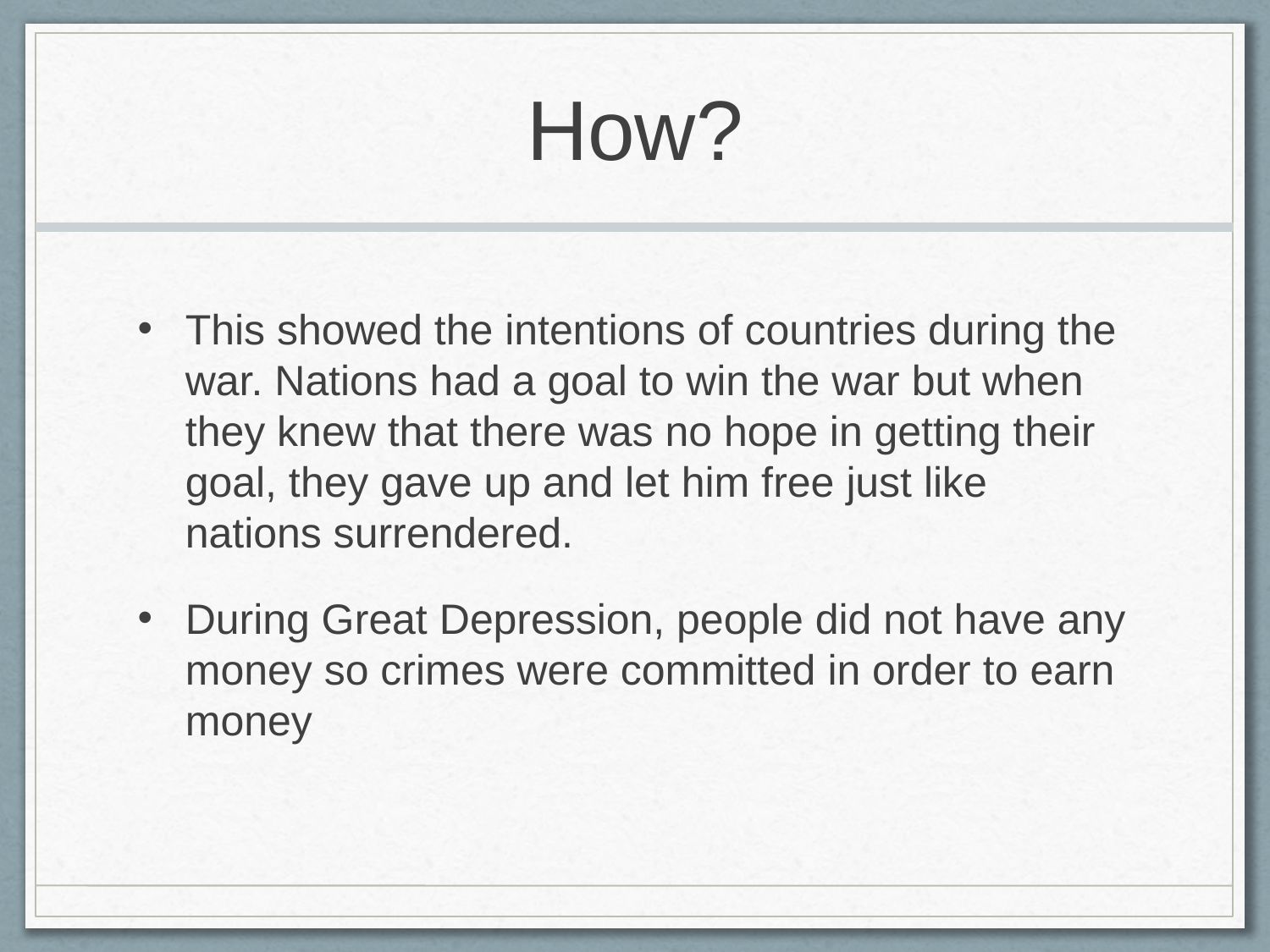

# How?
This showed the intentions of countries during the war. Nations had a goal to win the war but when they knew that there was no hope in getting their goal, they gave up and let him free just like nations surrendered.
During Great Depression, people did not have any money so crimes were committed in order to earn money